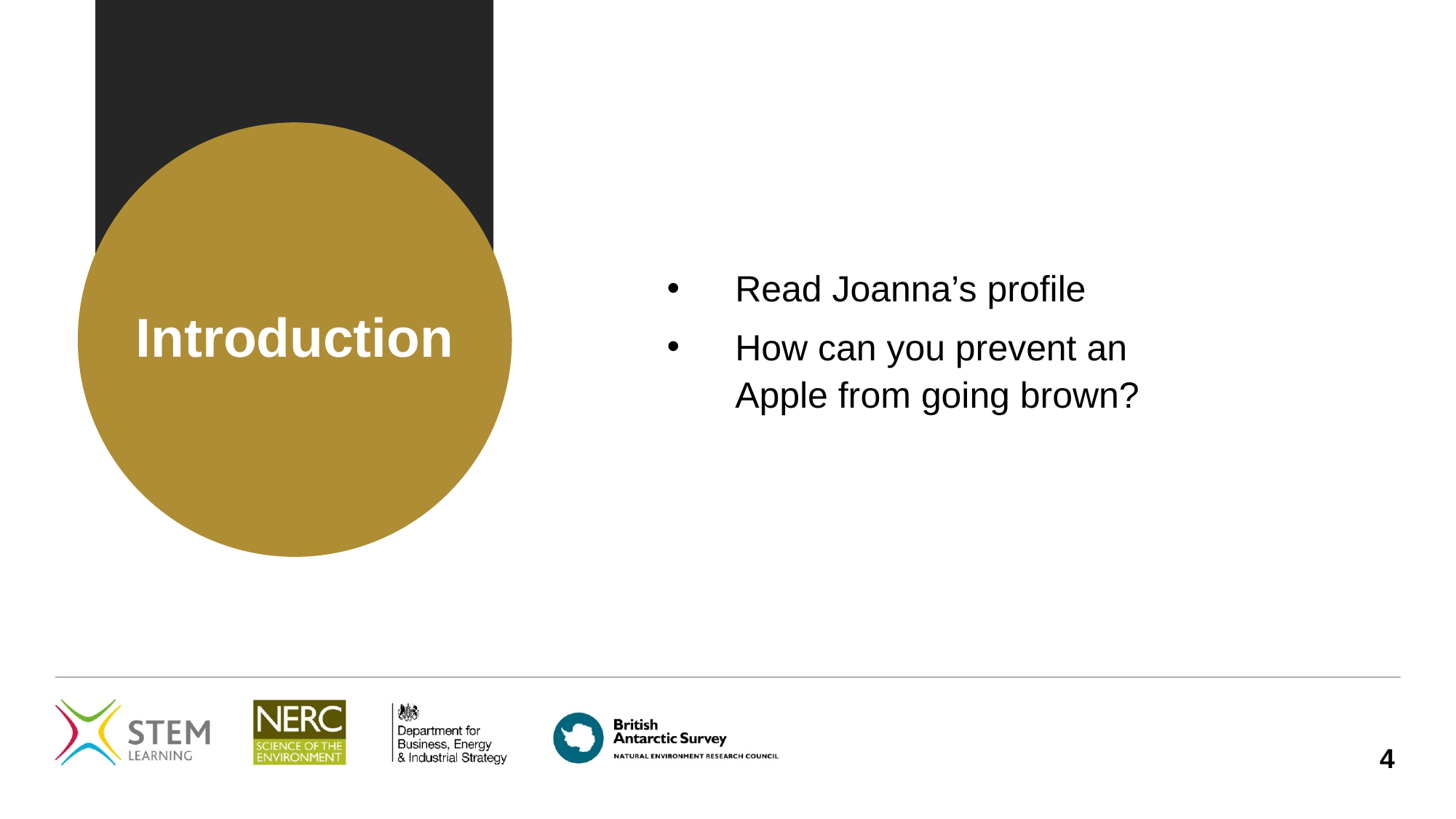

Read Joanna’s profile
How can you prevent an Apple from going brown?
# Introduction
4